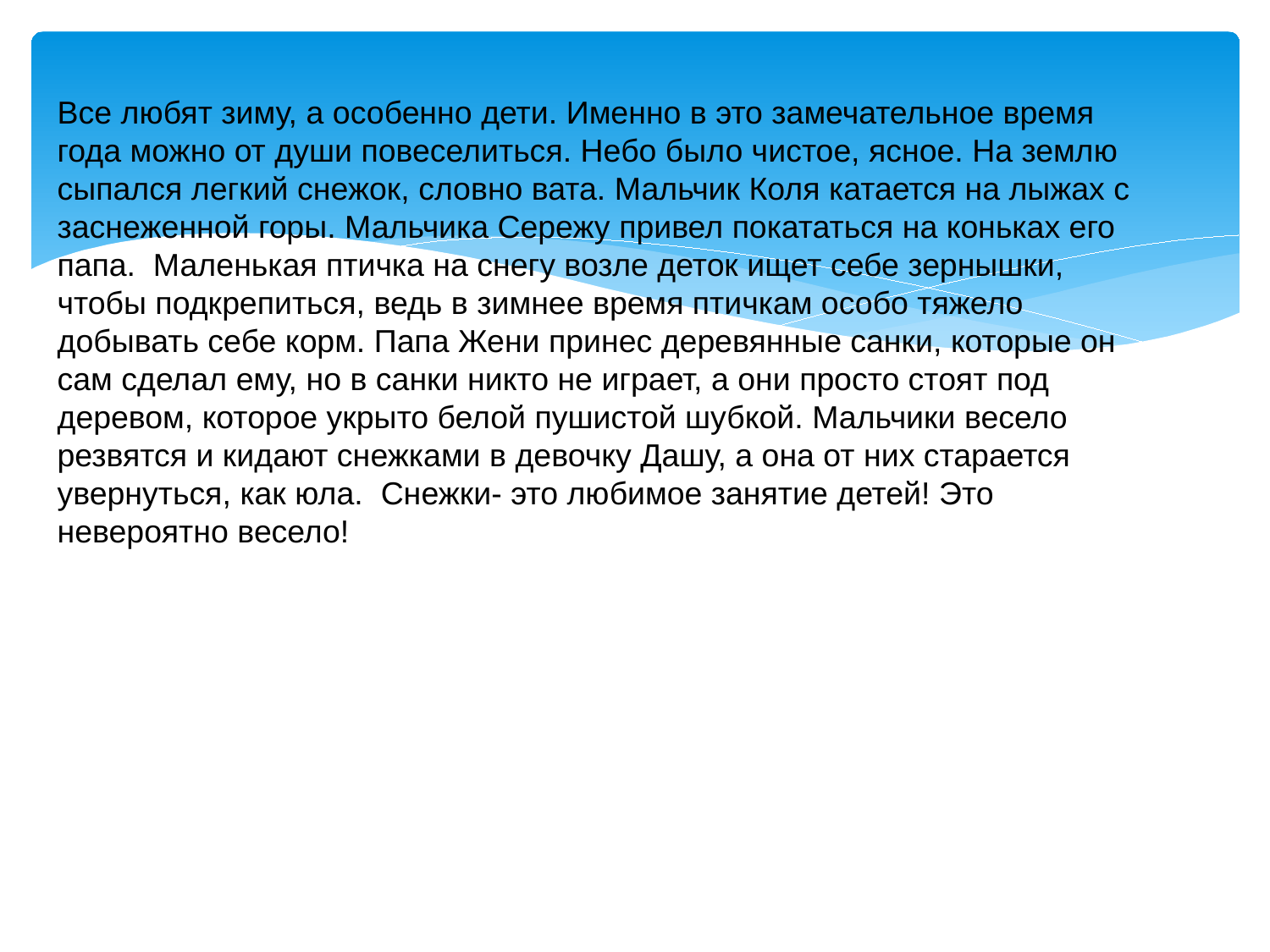

Все любят зиму, а особенно дети. Именно в это замечательное время года можно от души повеселиться. Небо было чистое, ясное. На землю сыпался легкий снежок, словно вата. Мальчик Коля катается на лыжах с заснеженной горы. Мальчика Сережу привел покататься на коньках его папа.  Маленькая птичка на снегу возле деток ищет себе зернышки, чтобы подкрепиться, ведь в зимнее время птичкам особо тяжело добывать себе корм. Папа Жени принес деревянные санки, которые он сам сделал ему, но в санки никто не играет, а они просто стоят под деревом, которое укрыто белой пушистой шубкой. Мальчики весело резвятся и кидают снежками в девочку Дашу, а она от них старается увернуться, как юла.  Снежки- это любимое занятие детей! Это невероятно весело!